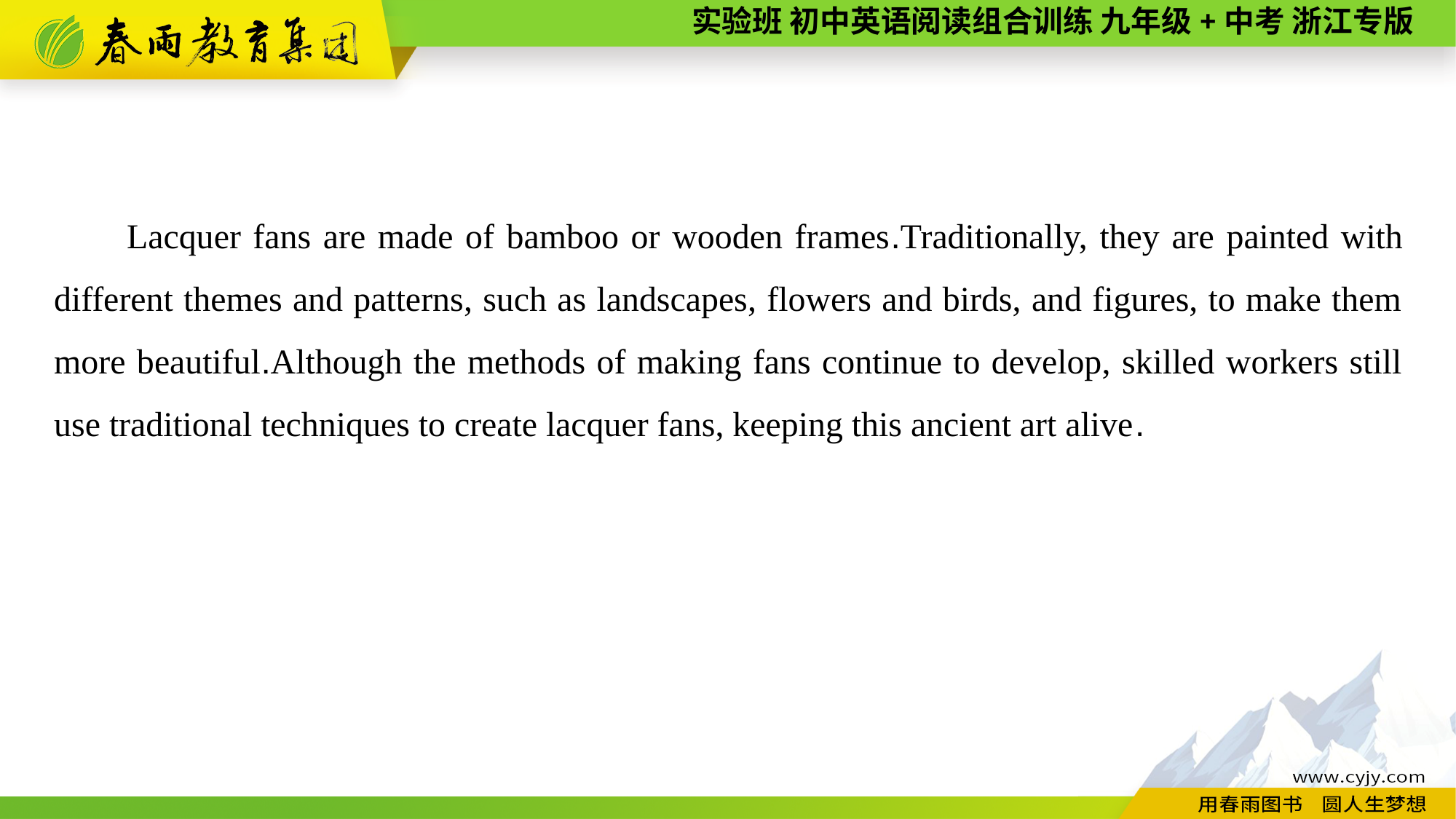

Lacquer fans are made of bamboo or wooden frames.Traditionally, they are painted with different themes and patterns, such as landscapes, flowers and birds, and figures, to make them more beautiful.Although the methods of making fans continue to develop, skilled workers still use traditional techniques to create lacquer fans, keeping this ancient art alive.